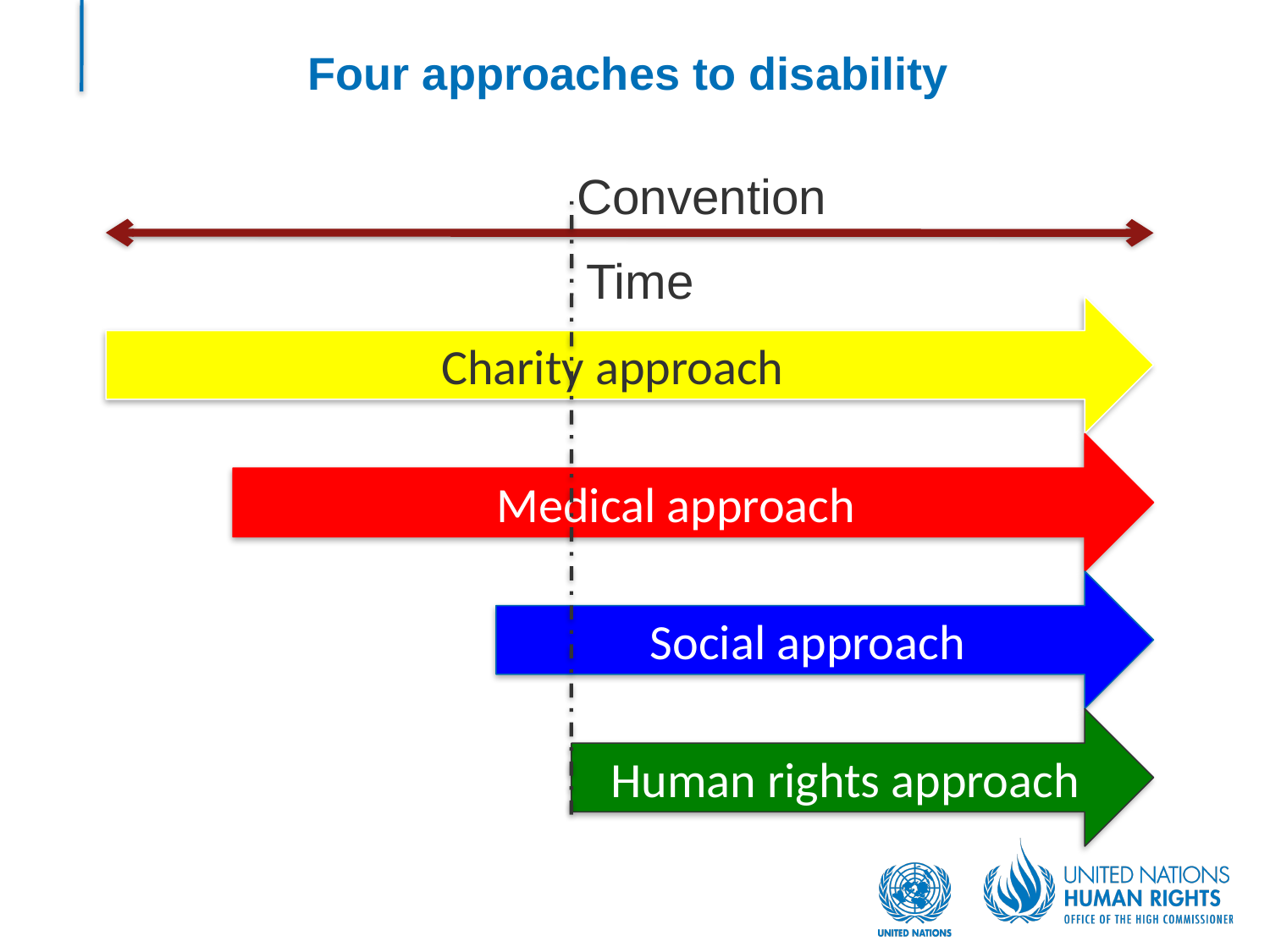

# Four approaches to disability
Convention
Time
Charity approach
Medical approach
Social approach
Human rights approach